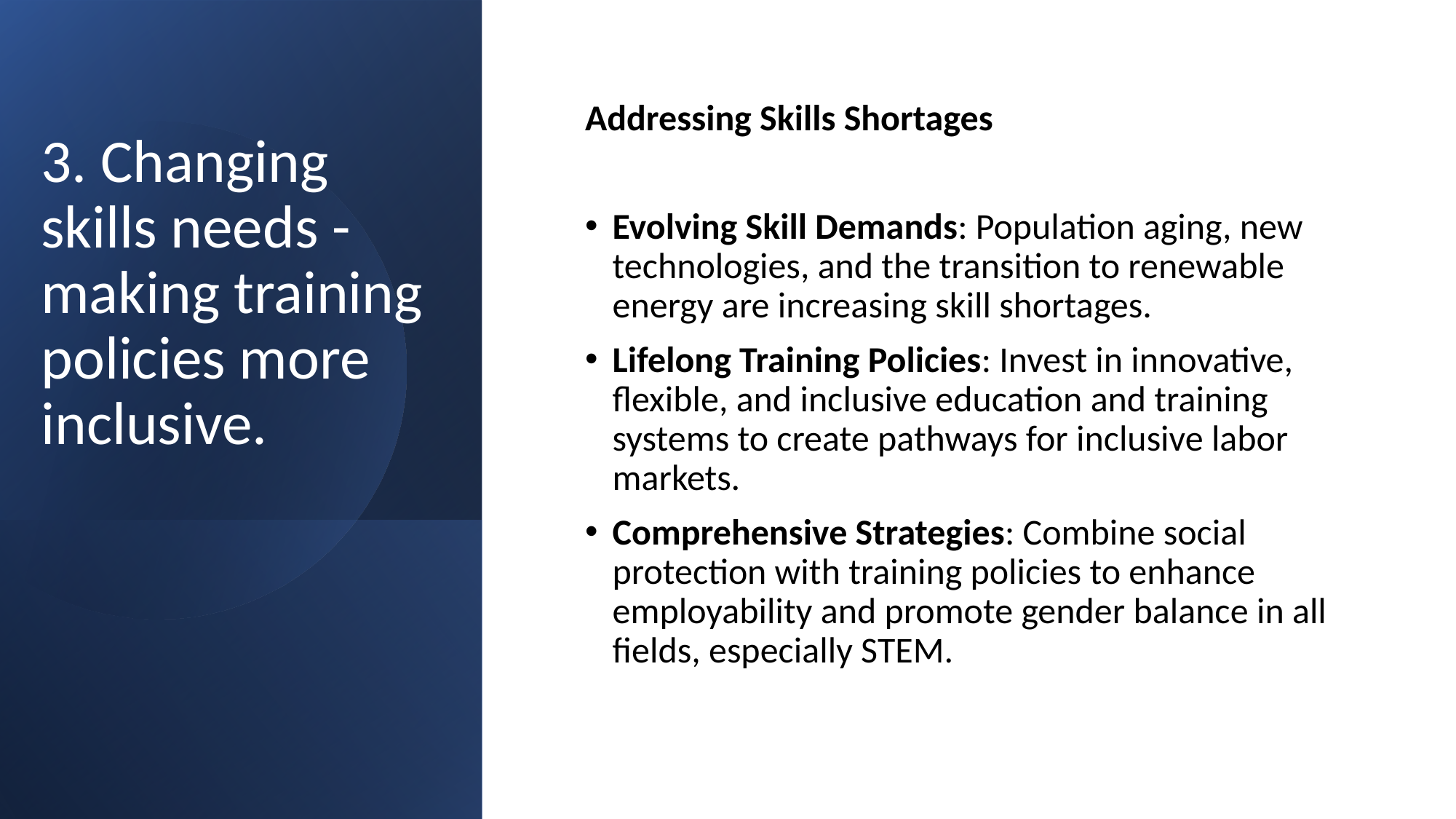

# 3. Changing skills needs - making training policies more inclusive.
Addressing Skills Shortages

Evolving Skill Demands: Population aging, new technologies, and the transition to renewable energy are increasing skill shortages.
Lifelong Training Policies: Invest in innovative, flexible, and inclusive education and training systems to create pathways for inclusive labor markets.
Comprehensive Strategies: Combine social protection with training policies to enhance employability and promote gender balance in all fields, especially STEM.